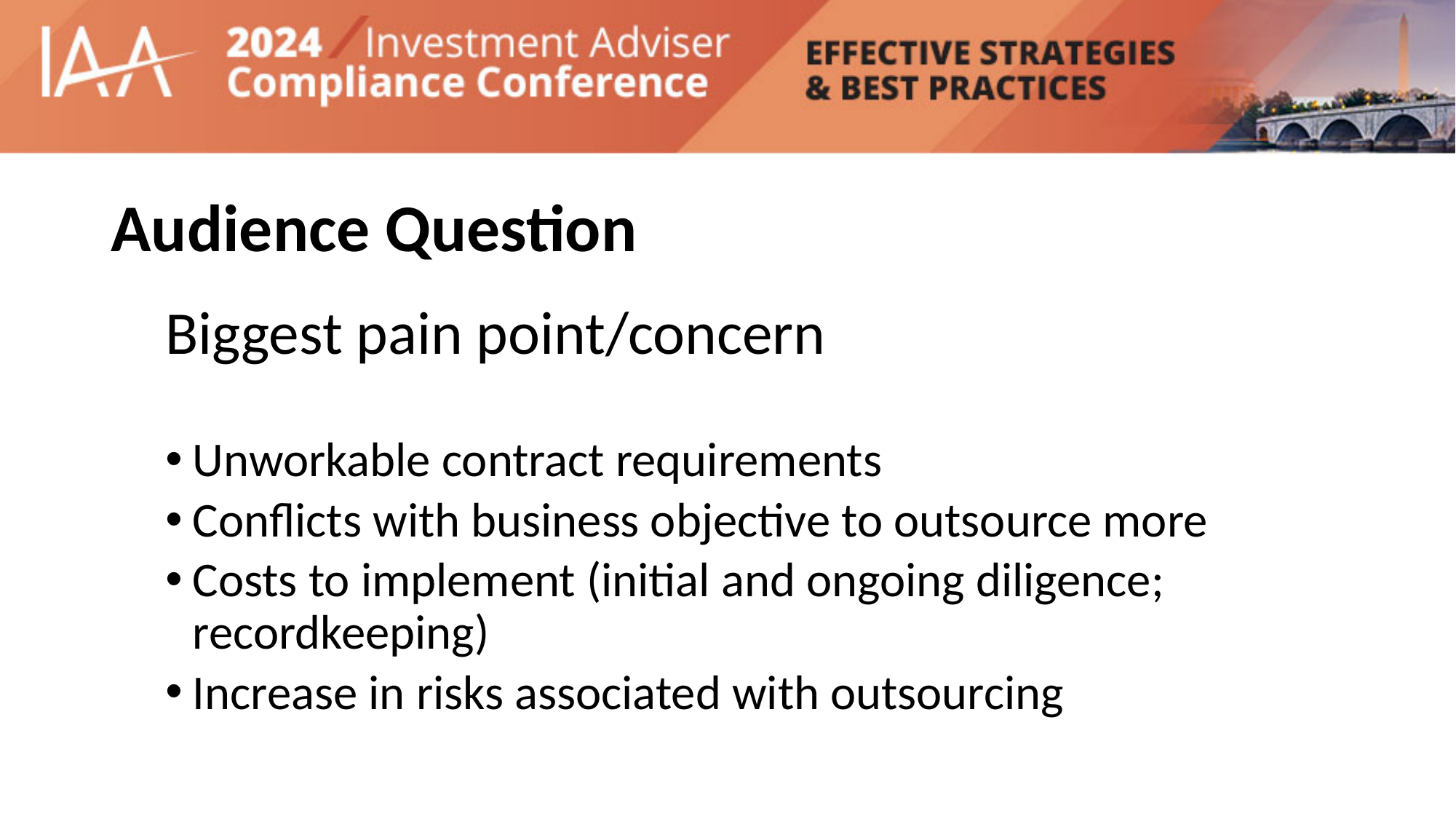

# Audience Question
Biggest pain point/concern

Unworkable contract requirements
Conflicts with business objective to outsource more
Costs to implement (initial and ongoing diligence; recordkeeping)
Increase in risks associated with outsourcing